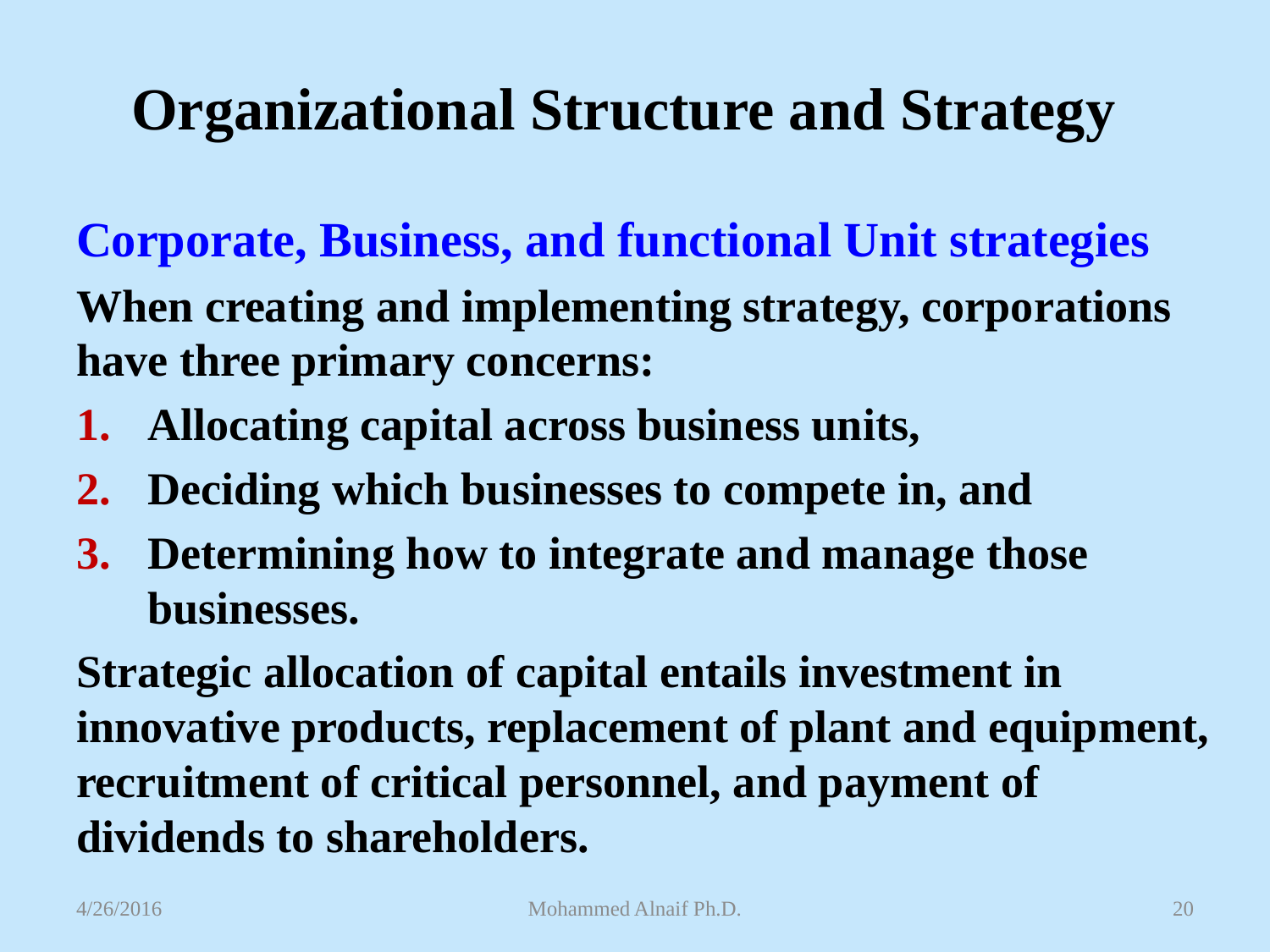

# Organizational Structure and Strategy
Corporate, Business, and functional Unit strategies
When creating and implementing strategy, corporations have three primary concerns:
Allocating capital across business units,
Deciding which businesses to compete in, and
Determining how to integrate and manage those businesses.
Strategic allocation of capital entails investment in innovative products, replacement of plant and equipment, recruitment of critical personnel, and payment of dividends to shareholders.
4/26/2016
Mohammed Alnaif Ph.D.
20